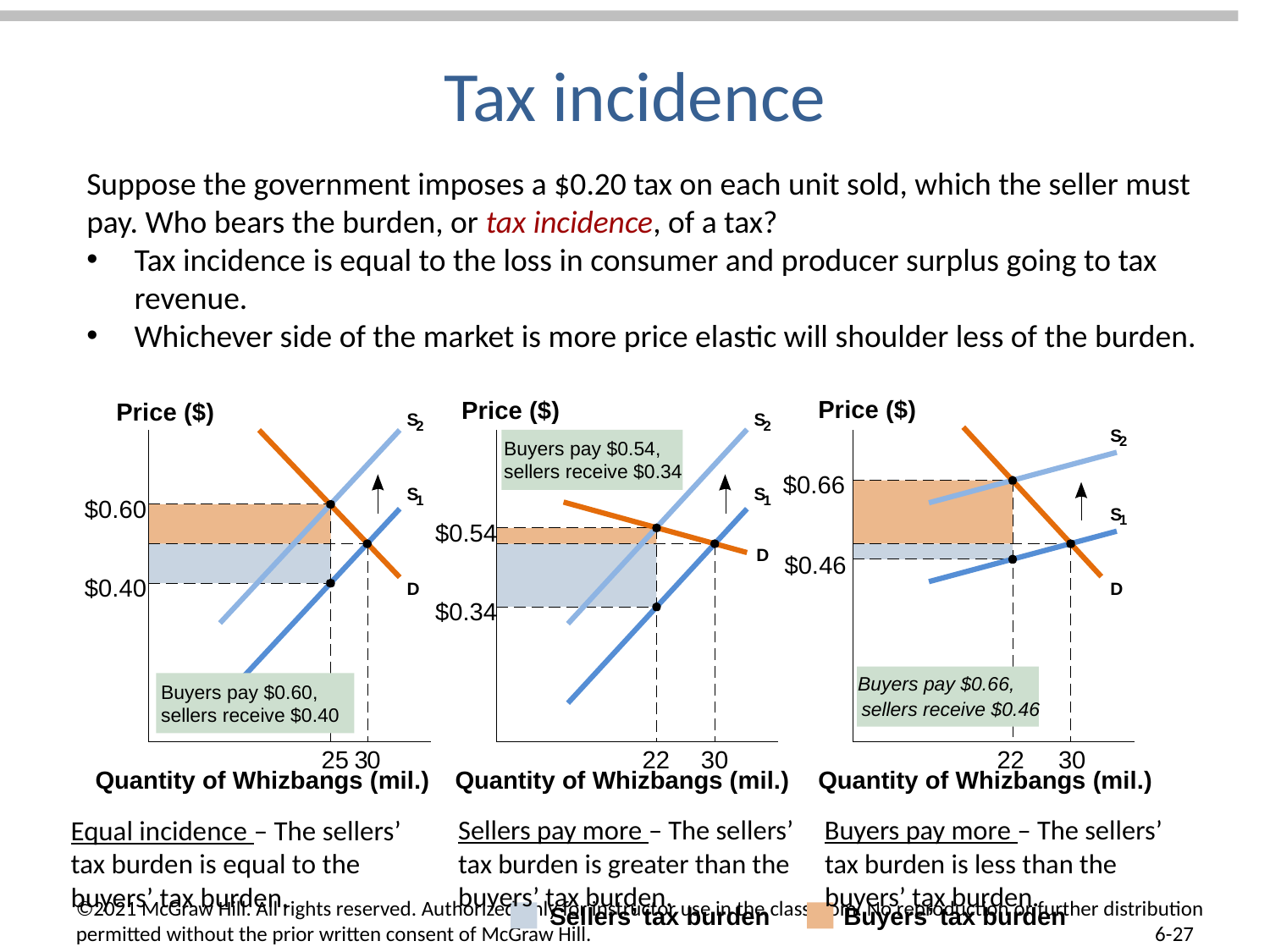

# Tax incidence
Suppose the government imposes a $0.20 tax on each unit sold, which the seller must pay. Who bears the burden, or tax incidence, of a tax?
Tax incidence is equal to the loss in consumer and producer surplus going to tax revenue.
Whichever side of the market is more price elastic will shoulder less of the burden.

Price ($)
S

2

$0.66

S
1

$0.46

D

Buyers pay $0.66,

sellers receive $0.46

22
30
Quantity of Whizbangs (mil.)
Price ($)
S
2

Buyers pay $0.54, sellers receive $0.34

S
1

$0.54

D

$0.34

22

3
0
Quantity of Whizbangs (mil.)
Price ($)
S
2

S
1
$0.60

$0.40

D

Buyers pay $0.60, sellers receive $0.40

25

3
0
Quantity of Whizbangs (mil.)
Equal incidence – The sellers’ tax burden is equal to the buyers’ tax burden.
Sellers pay more – The sellers’ tax burden is greater than the buyers’ tax burden.
Buyers pay more – The sellers’ tax burden is less than the buyers’ tax burden.
Sellers’ tax burden
Buyers’ tax burden